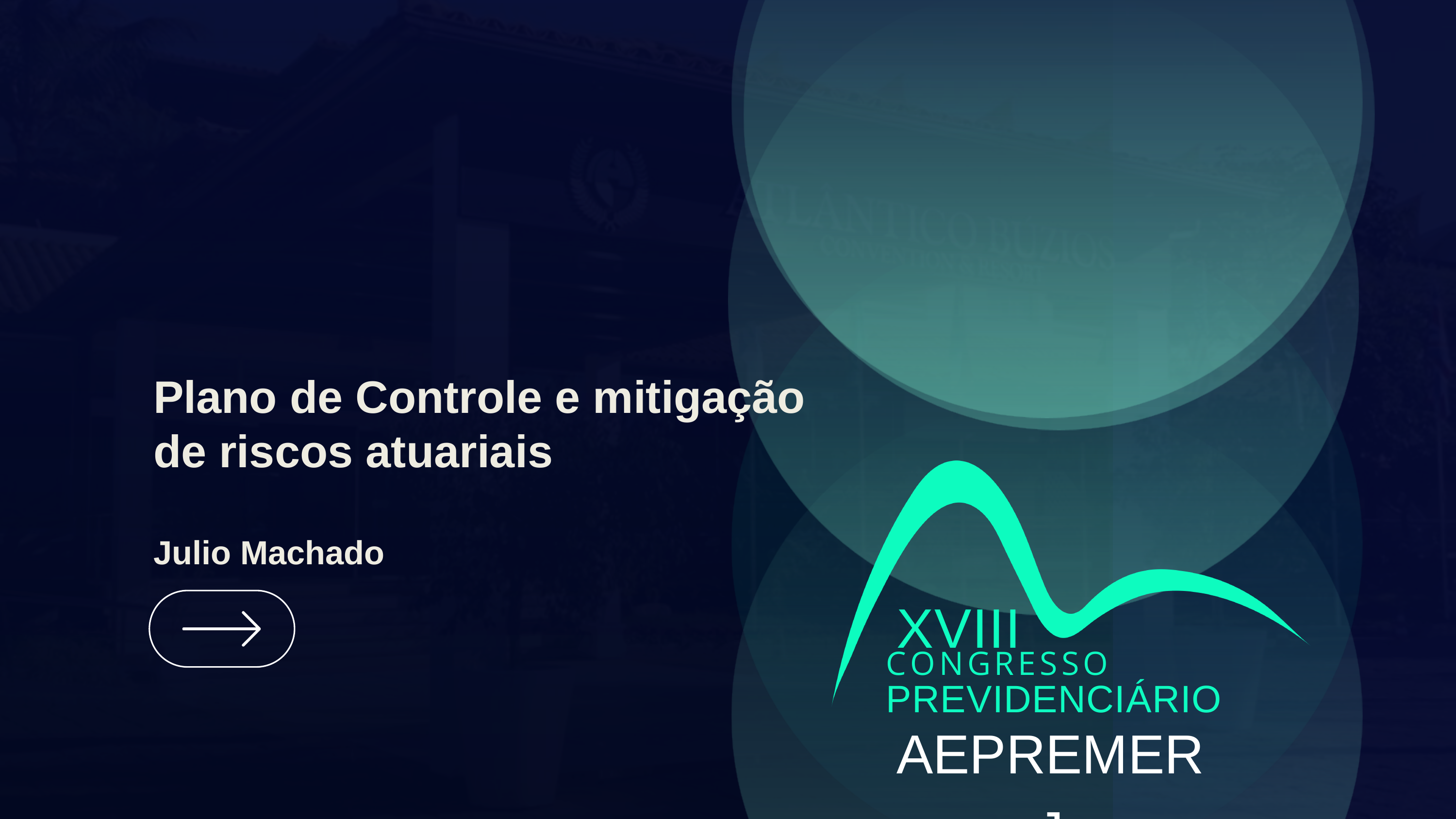

Plano de Controle e mitigação de riscos atuariais

Julio Machado

XVIII
CONGRESSO
PREVIDENCIÁRIO
AEPREMERJ